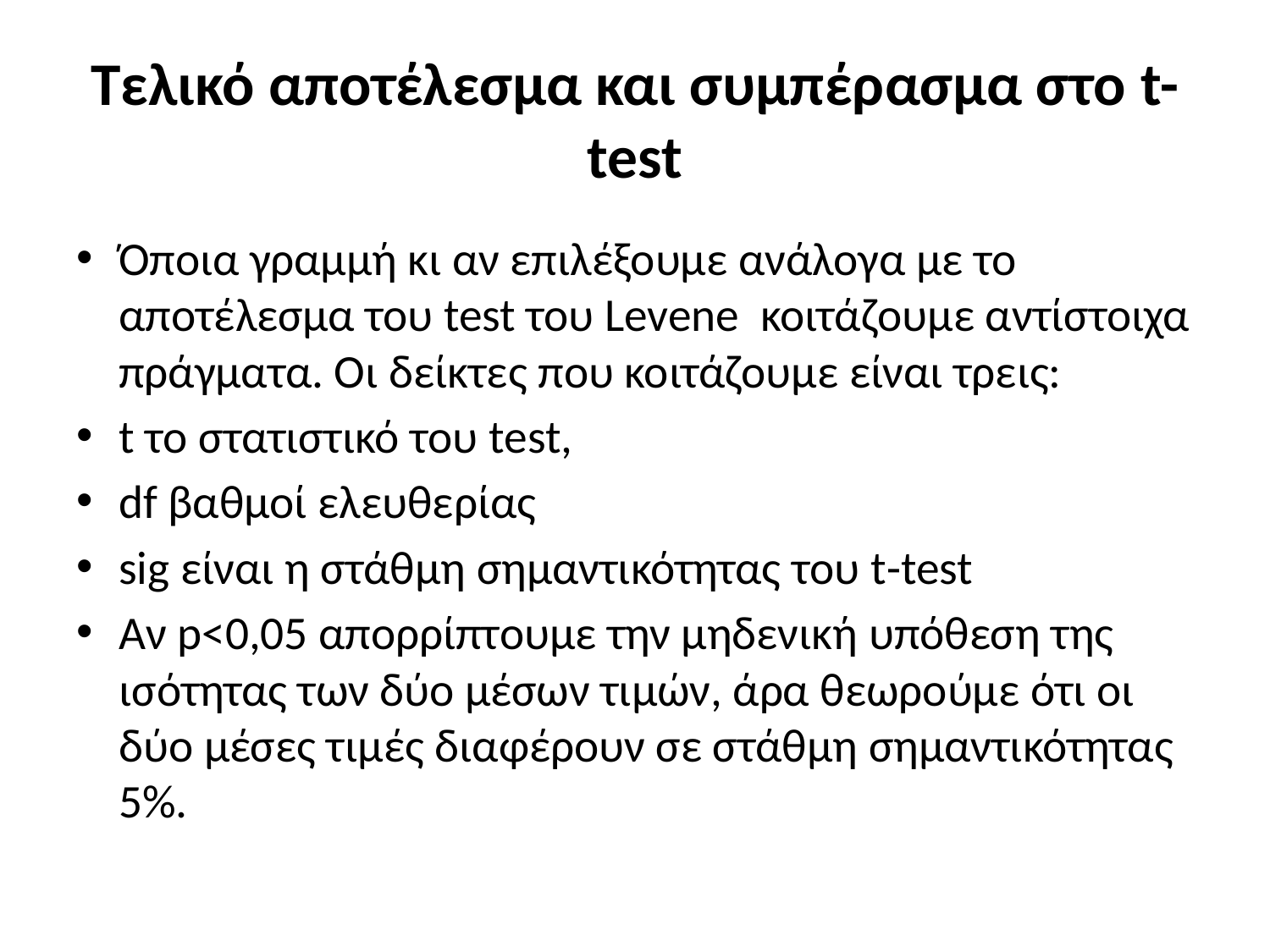

# Τελικό αποτέλεσμα και συμπέρασμα στο t-test
Όποια γραμμή κι αν επιλέξουμε ανάλογα με το αποτέλεσμα του test του Levene  κοιτάζουμε αντίστοιχα πράγματα. Οι δείκτες που κοιτάζουμε είναι τρεις:
t το στατιστικό του test,
df βαθμοί ελευθερίας
sig είναι η στάθμη σημαντικότητας του t-test
Αν p<0,05 απορρίπτουμε την μηδενική υπόθεση της ισότητας των δύο μέσων τιμών, άρα θεωρούμε ότι οι δύο μέσες τιμές διαφέρουν σε στάθμη σημαντικότητας 5%.